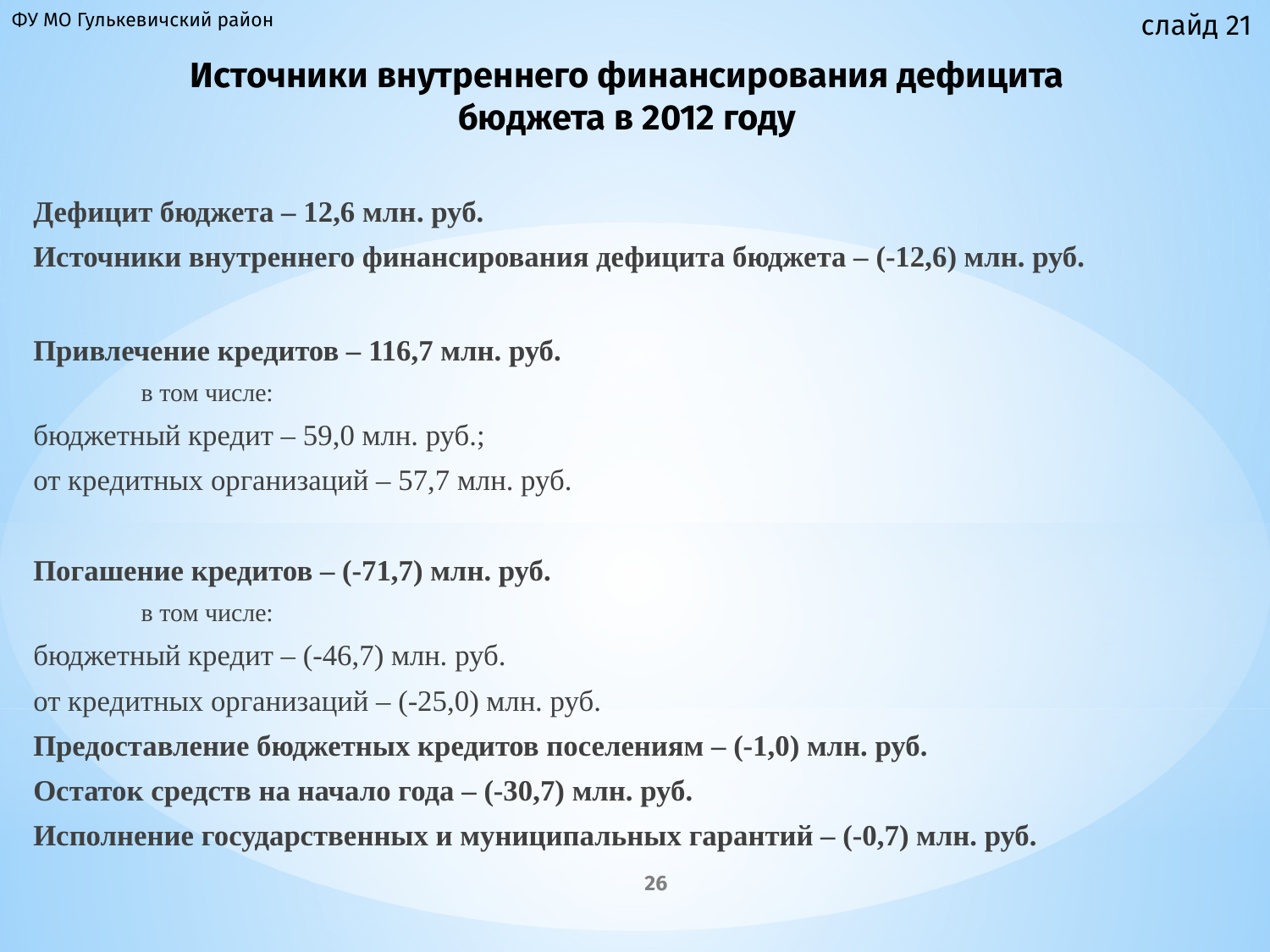

ФУ МО Гулькевичский район
слайд 21
# Источники внутреннего финансирования дефицита бюджета в 2012 году
Дефицит бюджета – 12,6 млн. руб.
Источники внутреннего финансирования дефицита бюджета – (-12,6) млн. руб.

Привлечение кредитов – 116,7 млн. руб.
в том числе:
бюджетный кредит – 59,0 млн. руб.;
от кредитных организаций – 57,7 млн. руб.

Погашение кредитов – (-71,7) млн. руб.
в том числе:
бюджетный кредит – (-46,7) млн. руб.
от кредитных организаций – (-25,0) млн. руб.
Предоставление бюджетных кредитов поселениям – (-1,0) млн. руб.
Остаток средств на начало года – (-30,7) млн. руб.
Исполнение государственных и муниципальных гарантий – (-0,7) млн. руб.

26